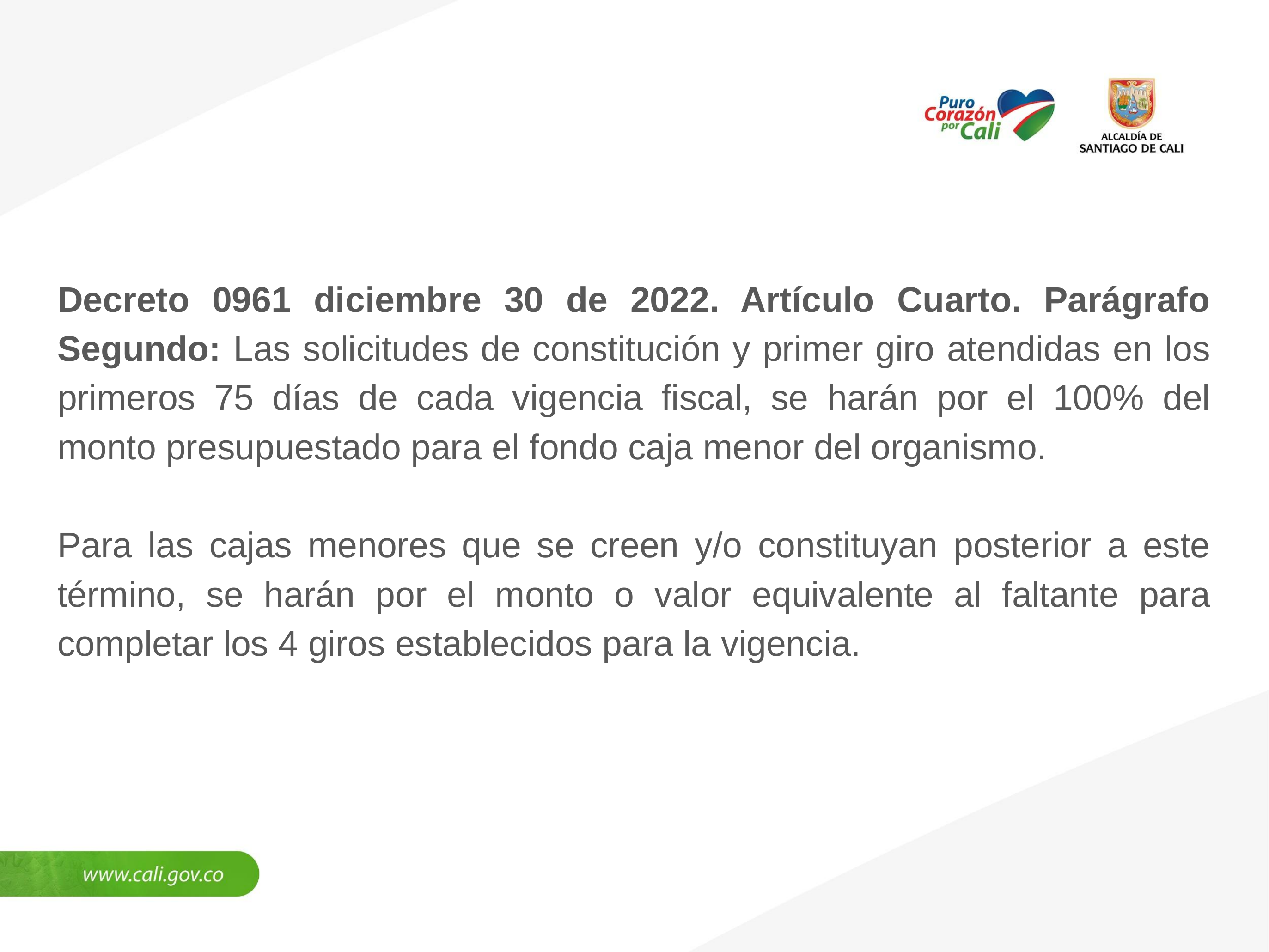

#

Decreto 0961 diciembre 30 de 2022. Artículo Cuarto. Parágrafo Segundo: Las solicitudes de constitución y primer giro atendidas en los primeros 75 días de cada vigencia fiscal, se harán por el 100% del monto presupuestado para el fondo caja menor del organismo.

Para las cajas menores que se creen y/o constituyan posterior a este término, se harán por el monto o valor equivalente al faltante para completar los 4 giros establecidos para la vigencia.